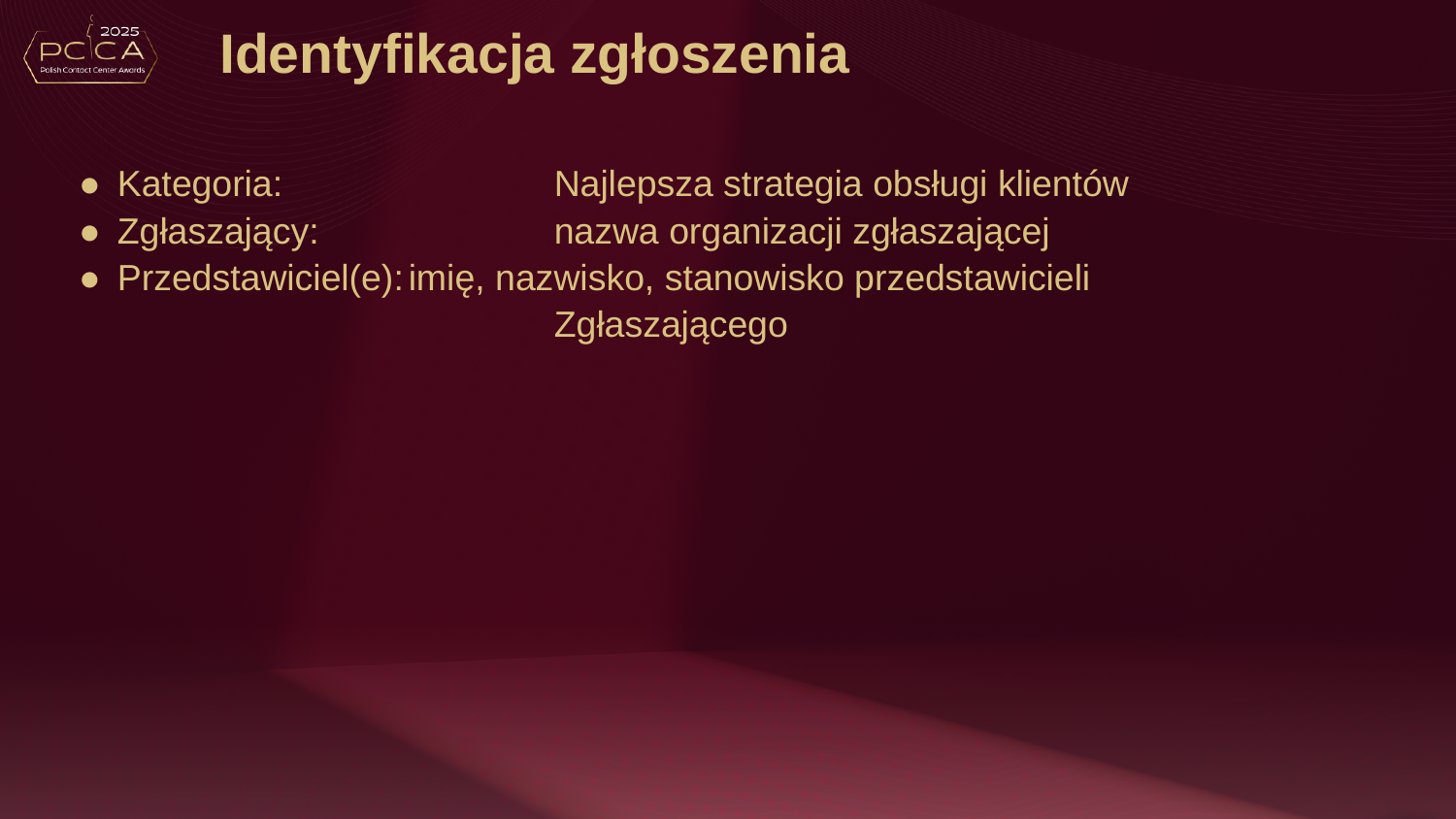

# Identyfikacja zgłoszenia
Kategoria:		Najlepsza strategia obsługi klientów
Zgłaszający:		nazwa organizacji zgłaszającej
Przedstawiciel(e):	imię, nazwisko, stanowisko przedstawicieli 					Zgłaszającego